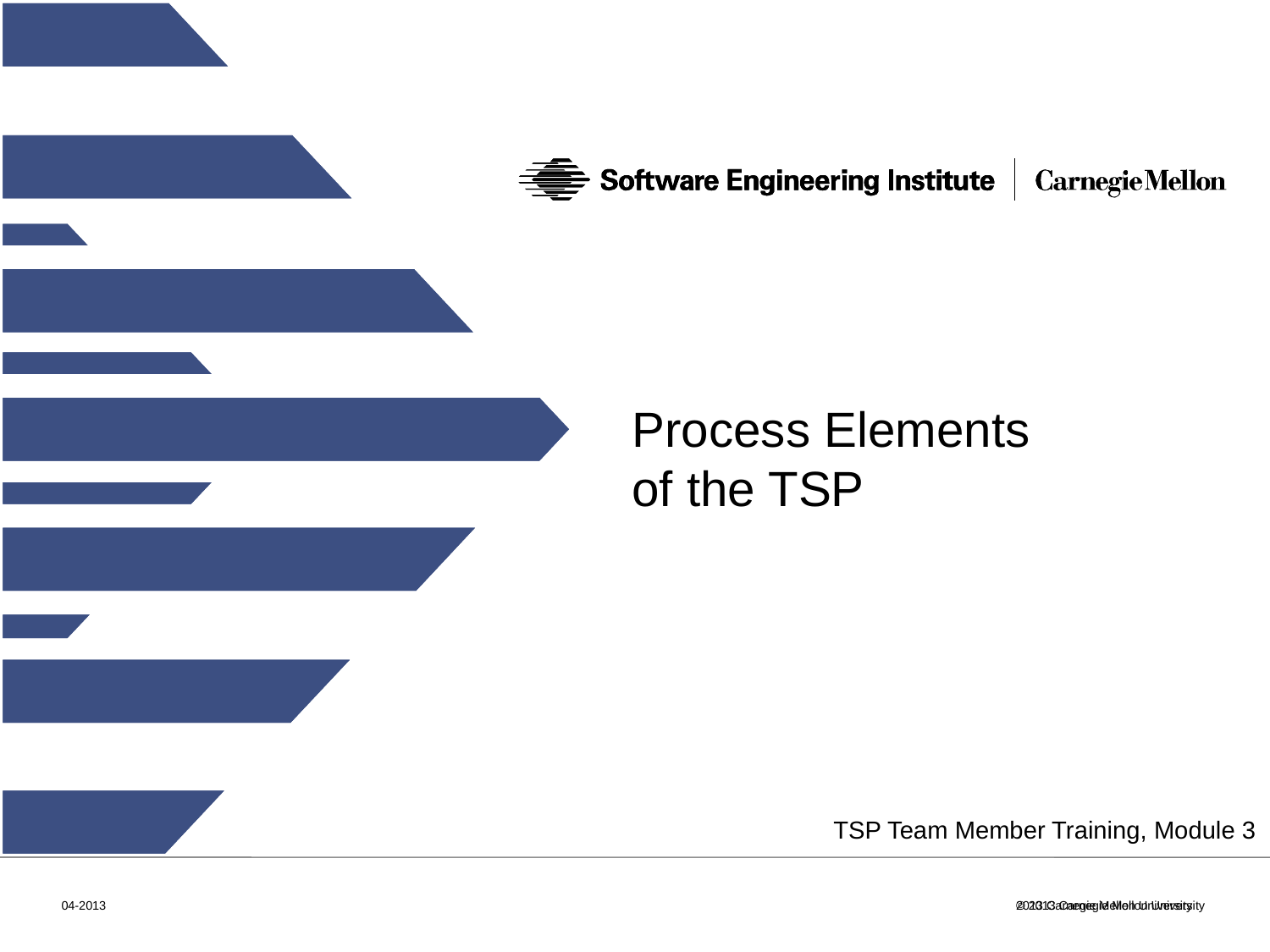

Process Elements
of the TSP
TSP Team Member Training, Module 3